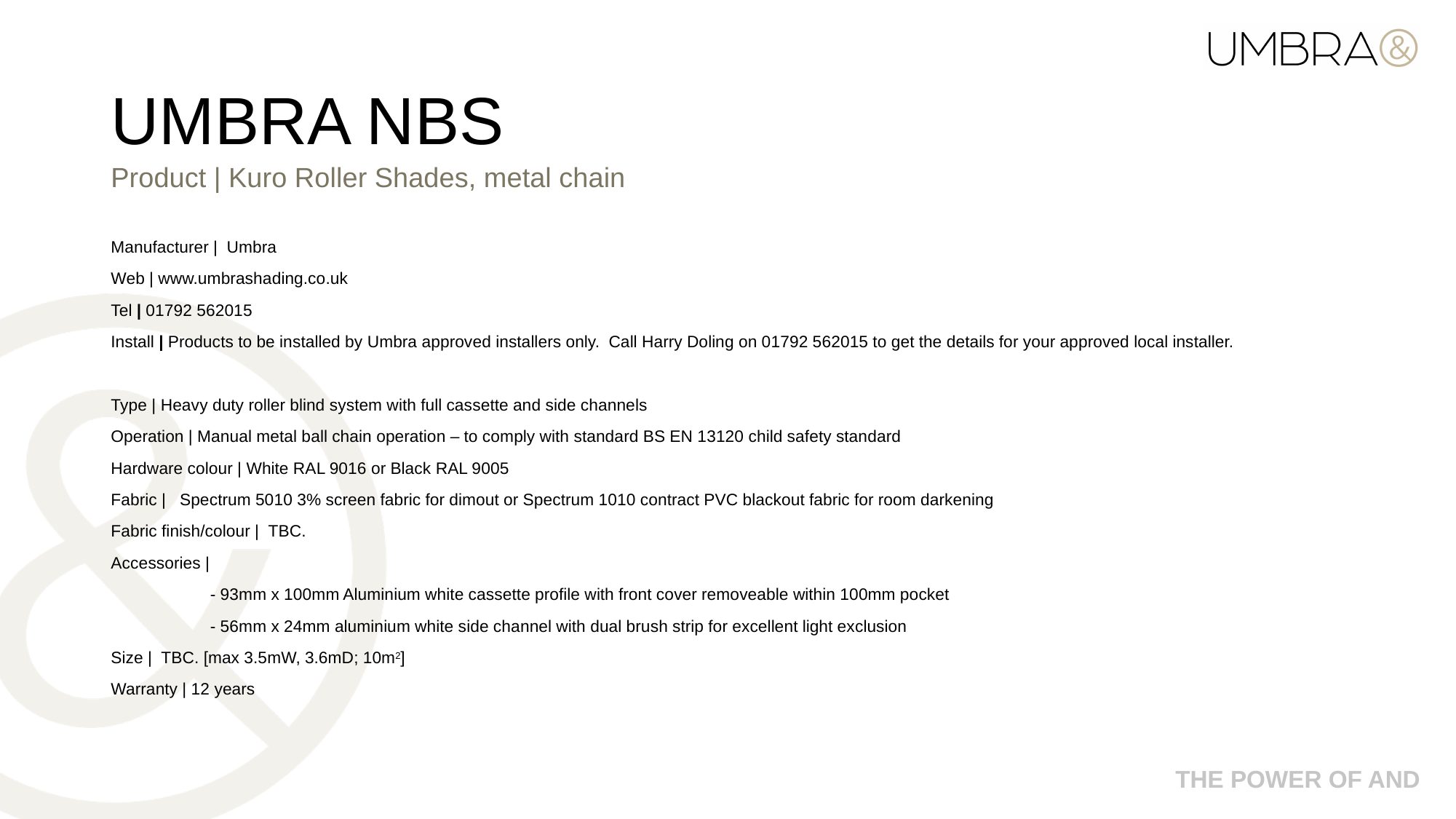

# UMBRA NBS
Product | Kuro Roller Shades, metal chain

Manufacturer |  Umbra
Web | www.umbrashading.co.uk
Tel | 01792 562015
Install | Products to be installed by Umbra approved installers only.  Call Harry Doling on 01792 562015 to get the details for your approved local installer.

Type | Heavy duty roller blind system with full cassette and side channels
Operation | Manual metal ball chain operation – to comply with standard BS EN 13120 child safety standard
Hardware colour | White RAL 9016 or Black RAL 9005
Fabric |   Spectrum 5010 3% screen fabric for dimout or Spectrum 1010 contract PVC blackout fabric for room darkening
Fabric finish/colour |  TBC.
Accessories |
	- 93mm x 100mm Aluminium white cassette profile with front cover removeable within 100mm pocket
	- 56mm x 24mm aluminium white side channel with dual brush strip for excellent light exclusion
Size |  TBC. [max 3.5mW, 3.6mD; 10m2]
Warranty | 12 years